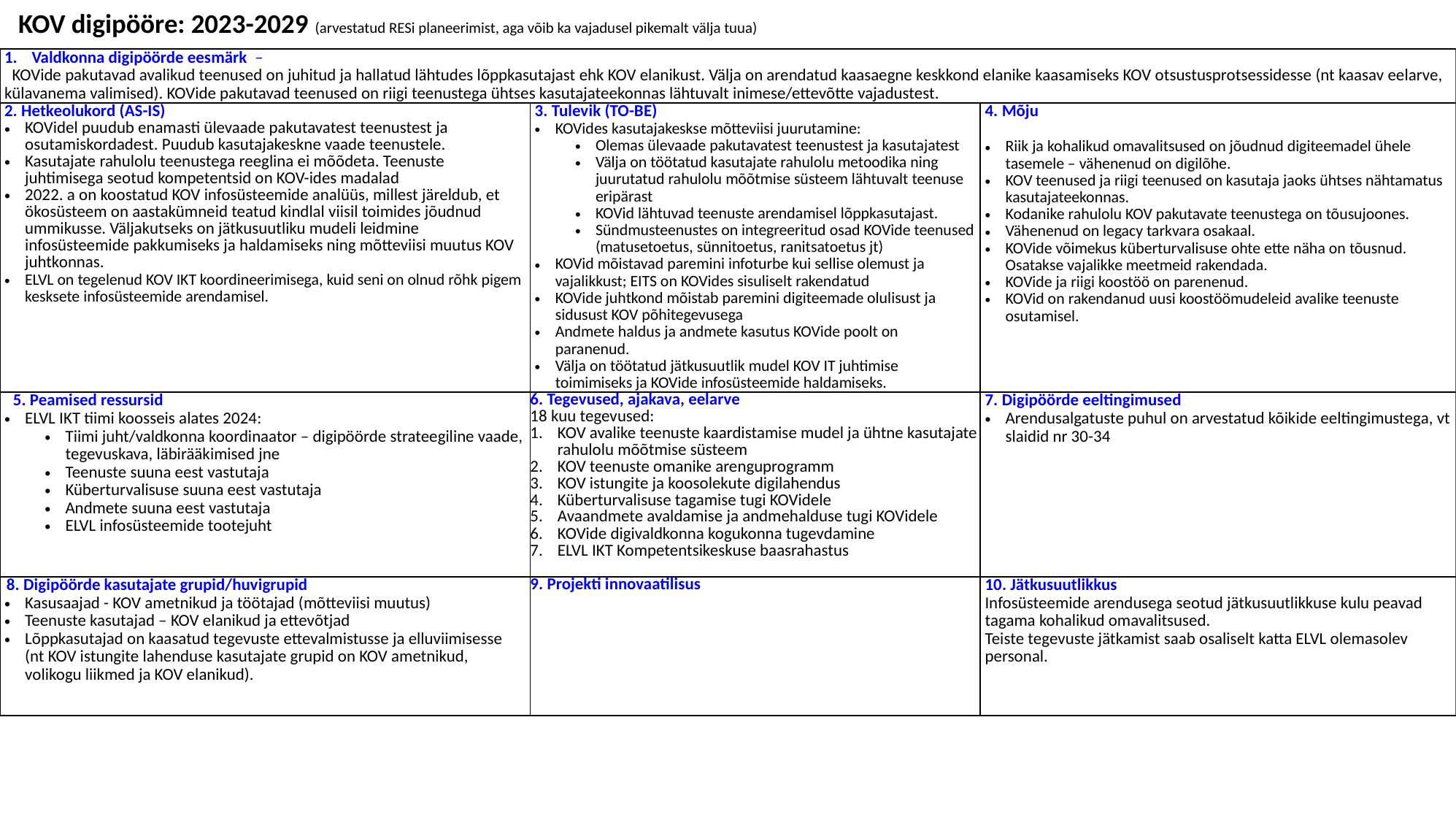

# KOV digipööre: 2023-2029 (arvestatud RESi planeerimist, aga võib ka vajadusel pikemalt välja tuua)
| Valdkonna digipöörde eesmärk – KOVide pakutavad avalikud teenused on juhitud ja hallatud lähtudes lõppkasutajast ehk KOV elanikust. Välja on arendatud kaasaegne keskkond elanike kaasamiseks KOV otsustusprotsessidesse (nt kaasav eelarve, külavanema valimised). KOVide pakutavad teenused on riigi teenustega ühtses kasutajateekonnas lähtuvalt inimese/ettevõtte vajadustest. |  |  |
| --- | --- | --- |
| 2. Hetkeolukord (AS-IS) KOVidel puudub enamasti ülevaade pakutavatest teenustest ja osutamiskordadest. Puudub kasutajakeskne vaade teenustele. Kasutajate rahulolu teenustega reeglina ei mõõdeta. Teenuste juhtimisega seotud kompetentsid on KOV-ides madalad 2022. a on koostatud KOV infosüsteemide analüüs, millest järeldub, et ökosüsteem on aastakümneid teatud kindlal viisil toimides jõudnud ummikusse. Väljakutseks on jätkusuutliku mudeli leidmine infosüsteemide pakkumiseks ja haldamiseks ning mõtteviisi muutus KOV juhtkonnas. ELVL on tegelenud KOV IKT koordineerimisega, kuid seni on olnud rõhk pigem kesksete infosüsteemide arendamisel. | 3. Tulevik (TO-BE) KOVides kasutajakeskse mõtteviisi juurutamine: Olemas ülevaade pakutavatest teenustest ja kasutajatest Välja on töötatud kasutajate rahulolu metoodika ning juurutatud rahulolu mõõtmise süsteem lähtuvalt teenuse eripärast KOVid lähtuvad teenuste arendamisel lõppkasutajast. Sündmusteenustes on integreeritud osad KOVide teenused (matusetoetus, sünnitoetus, ranitsatoetus jt) KOVid mõistavad paremini infoturbe kui sellise olemust ja vajalikkust; EITS on KOVides sisuliselt rakendatud KOVide juhtkond mõistab paremini digiteemade olulisust ja sidusust KOV põhitegevusega Andmete haldus ja andmete kasutus KOVide poolt on paranenud. Välja on töötatud jätkusuutlik mudel KOV IT juhtimise toimimiseks ja KOVide infosüsteemide haldamiseks. | 4. Mõju Riik ja kohalikud omavalitsused on jõudnud digiteemadel ühele tasemele – vähenenud on digilõhe. KOV teenused ja riigi teenused on kasutaja jaoks ühtses nähtamatus kasutajateekonnas. Kodanike rahulolu KOV pakutavate teenustega on tõusujoones. Vähenenud on legacy tarkvara osakaal. KOVide võimekus küberturvalisuse ohte ette näha on tõusnud. Osatakse vajalikke meetmeid rakendada. KOVide ja riigi koostöö on parenenud. KOVid on rakendanud uusi koostöömudeleid avalike teenuste osutamisel. |
| 5. Peamised ressursid ELVL IKT tiimi koosseis alates 2024: Tiimi juht/valdkonna koordinaator – digipöörde strateegiline vaade, tegevuskava, läbirääkimised jne Teenuste suuna eest vastutaja Küberturvalisuse suuna eest vastutaja Andmete suuna eest vastutaja ELVL infosüsteemide tootejuht | 6. Tegevused, ajakava, eelarve 18 kuu tegevused: KOV avalike teenuste kaardistamise mudel ja ühtne kasutajate rahulolu mõõtmise süsteem KOV teenuste omanike arenguprogramm KOV istungite ja koosolekute digilahendus Küberturvalisuse tagamise tugi KOVidele Avaandmete avaldamise ja andmehalduse tugi KOVidele KOVide digivaldkonna kogukonna tugevdamine ELVL IKT Kompetentsikeskuse baasrahastus | 7. Digipöörde eeltingimused Arendusalgatuste puhul on arvestatud kõikide eeltingimustega, vt slaidid nr 30-34 |
| 8. Digipöörde kasutajate grupid/huvigrupid Kasusaajad - KOV ametnikud ja töötajad (mõtteviisi muutus) Teenuste kasutajad – KOV elanikud ja ettevõtjad Lõppkasutajad on kaasatud tegevuste ettevalmistusse ja elluviimisesse (nt KOV istungite lahenduse kasutajate grupid on KOV ametnikud, volikogu liikmed ja KOV elanikud). | 9. Projekti innovaatilisus | 10. Jätkusuutlikkus Infosüsteemide arendusega seotud jätkusuutlikkuse kulu peavad tagama kohalikud omavalitsused. Teiste tegevuste jätkamist saab osaliselt katta ELVL olemasolev personal. |